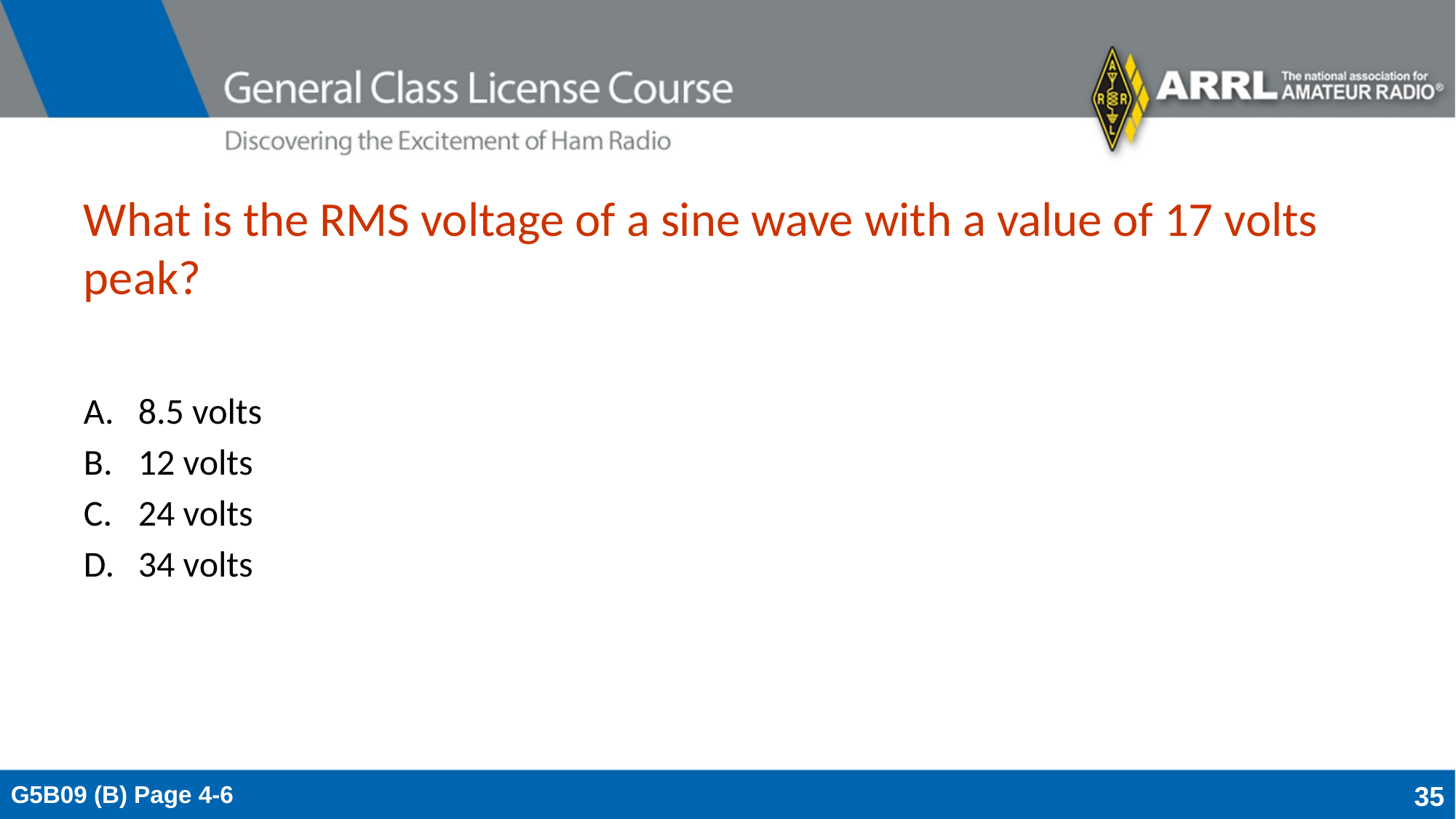

# What is the RMS voltage of a sine wave with a value of 17 volts peak?
8.5 volts
12 volts
24 volts
34 volts
G5B09 (B) Page 4-6
35